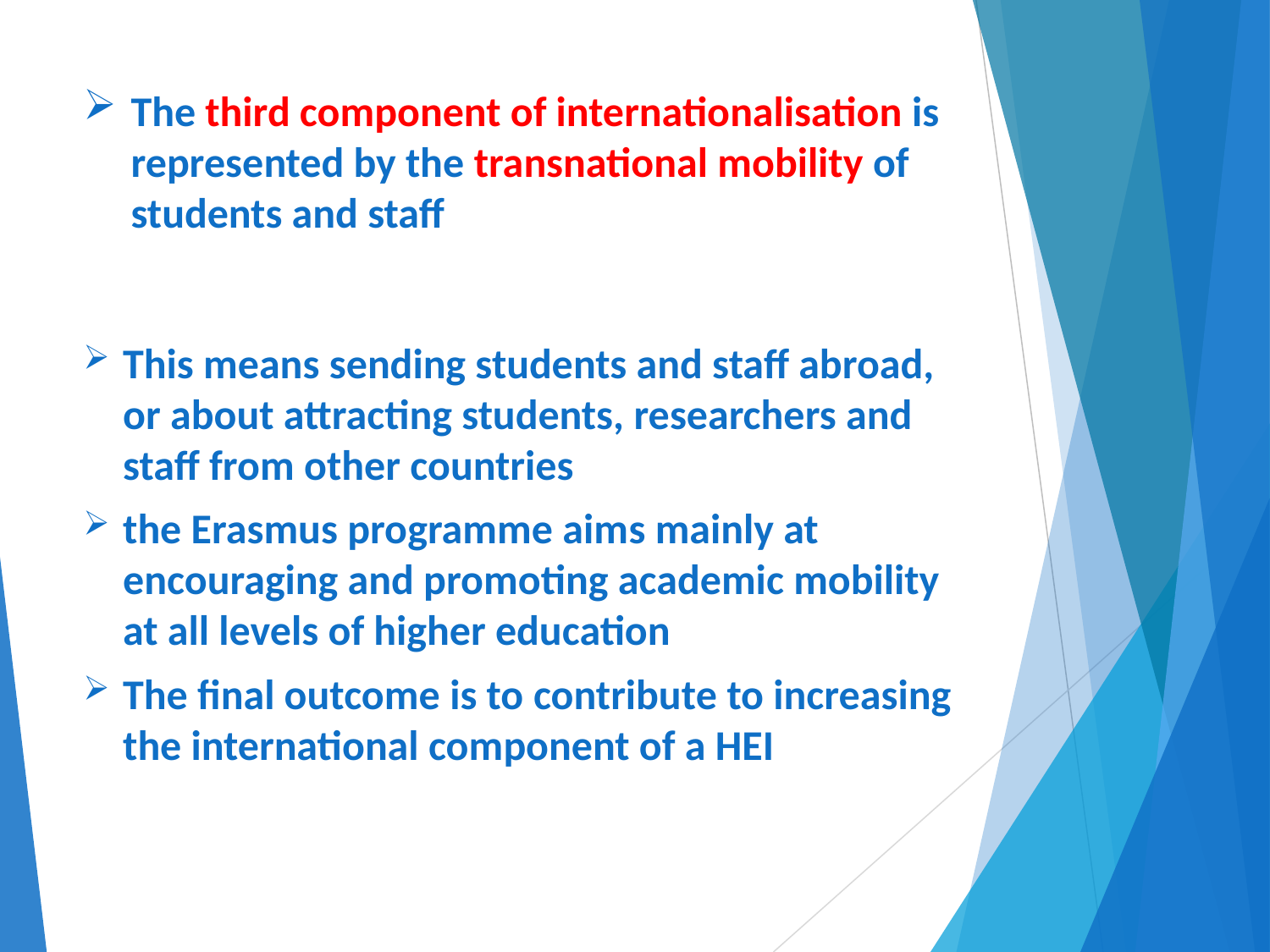

# The third component of internationalisation is represented by the transnational mobility of students and staff
This means sending students and staff abroad, or about attracting students, researchers and staff from other countries
the Erasmus programme aims mainly at encouraging and promoting academic mobility at all levels of higher education
The final outcome is to contribute to increasing the international component of a HEI